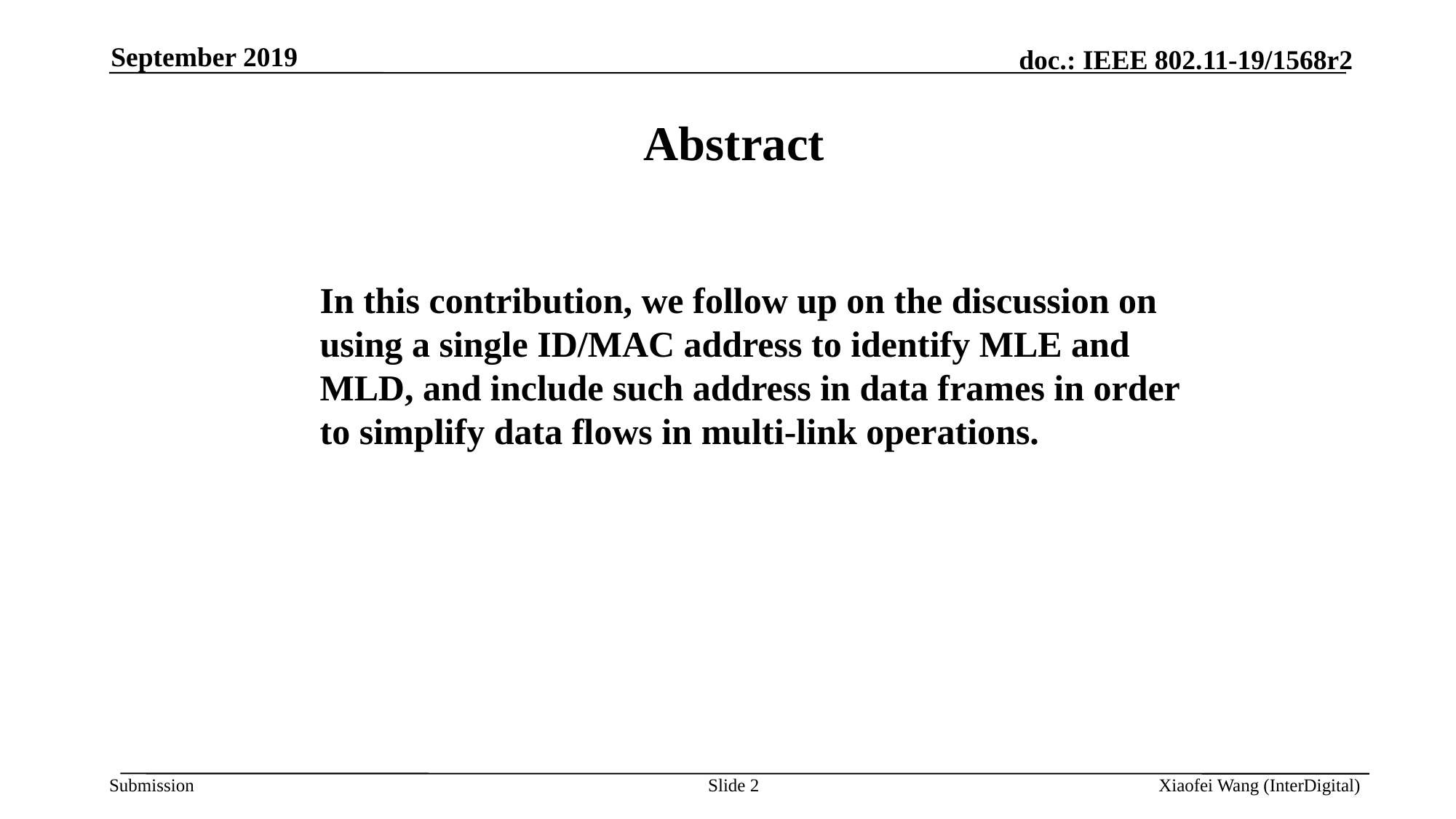

September 2019
Abstract
In this contribution, we follow up on the discussion on using a single ID/MAC address to identify MLE and MLD, and include such address in data frames in order to simplify data flows in multi-link operations.
Slide 2
Xiaofei Wang (InterDigital)